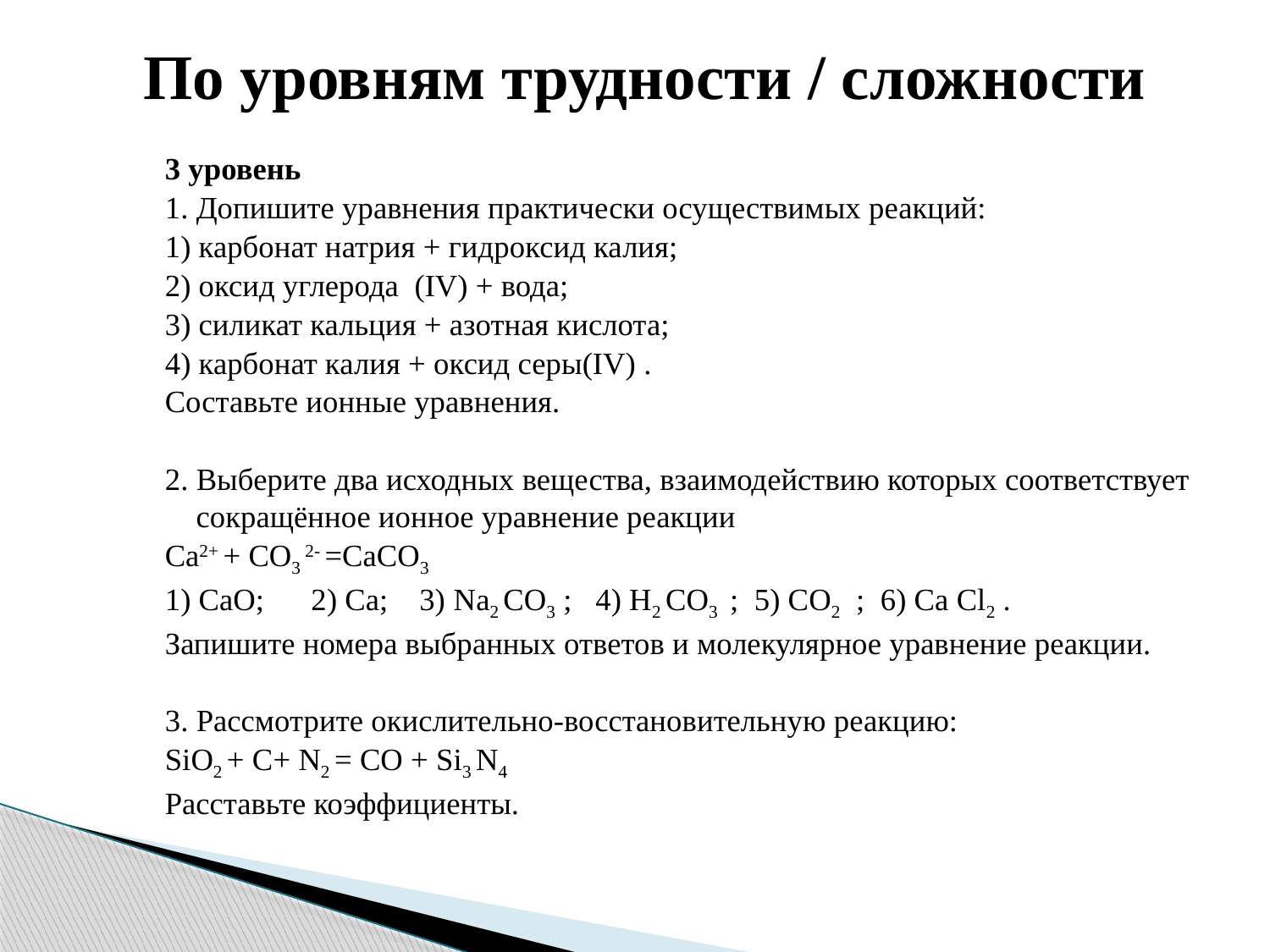

По уровням трудности / сложности
#

3 уровень
1. Допишите уравнения практически осуществимых реакций:
1) карбонат натрия + гидроксид калия;
2) оксид углерода  (IV) + вода;
3) силикат кальция + азотная кислота;
4) карбонат калия + оксид серы(IV) .
Составьте ионные уравнения.

2. Выберите два исходных вещества, взаимодействию которых соответствует сокращённое ионное уравнение реакции
Са2+ + СО3 2- =СаСО3
1) СаО;      2) Са;    3) Nа2 СО3 ;   4) Н2 СО3  ;  5) СО2  ;  6) Са Сl2 .
Запишите номера выбранных ответов и молекулярное уравнение реакции.

3. Рассмотрите окислительно-восстановительную реакцию:
SiO2 + C+ N2 = CO + Si3 N4
Расставьте коэффициенты.